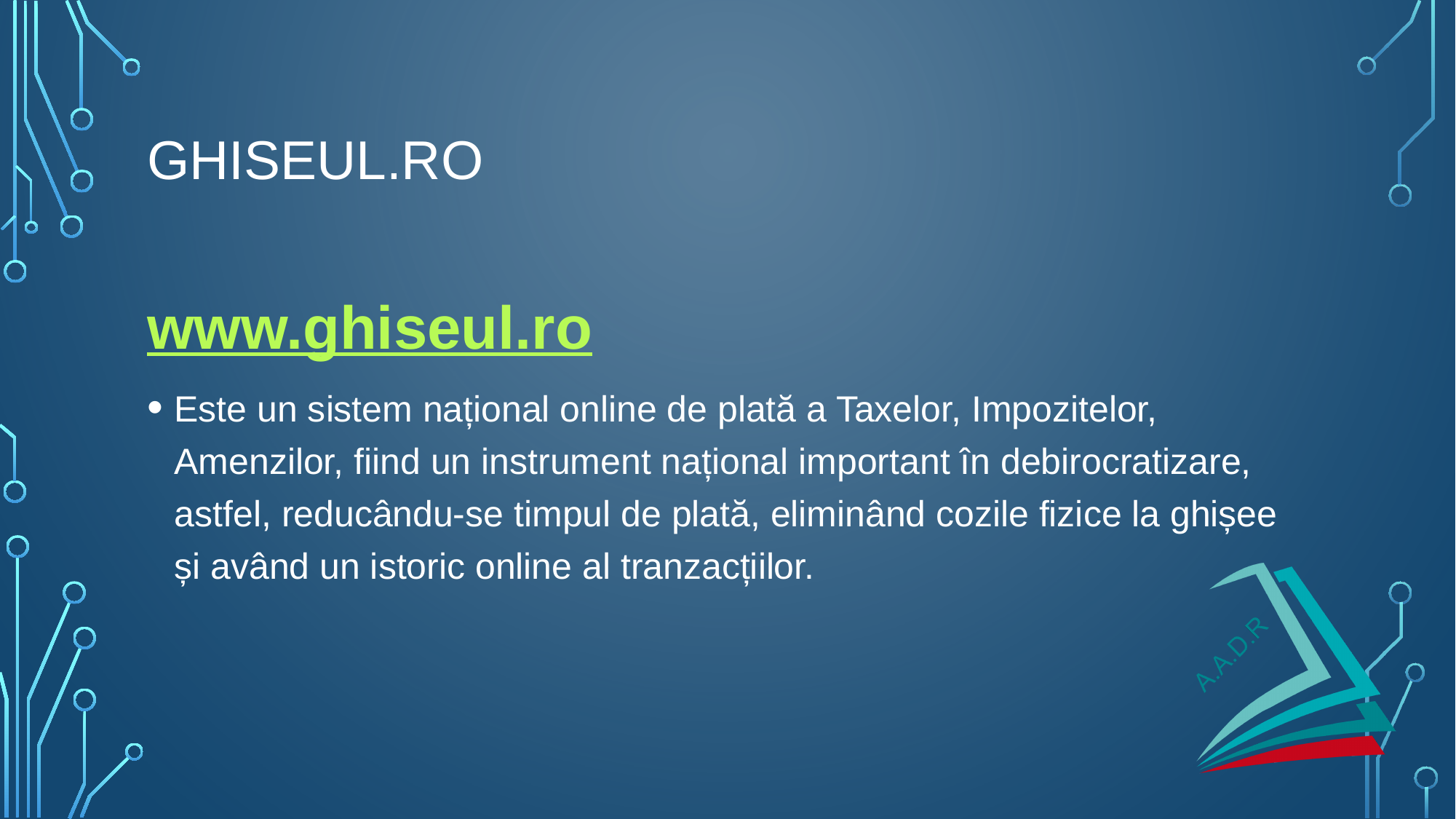

# Ghiseul.ro
www.ghiseul.ro
Este un sistem național online de plată a Taxelor, Impozitelor, Amenzilor, fiind un instrument național important în debirocratizare, astfel, reducându-se timpul de plată, eliminând cozile fizice la ghișee și având un istoric online al tranzacțiilor.